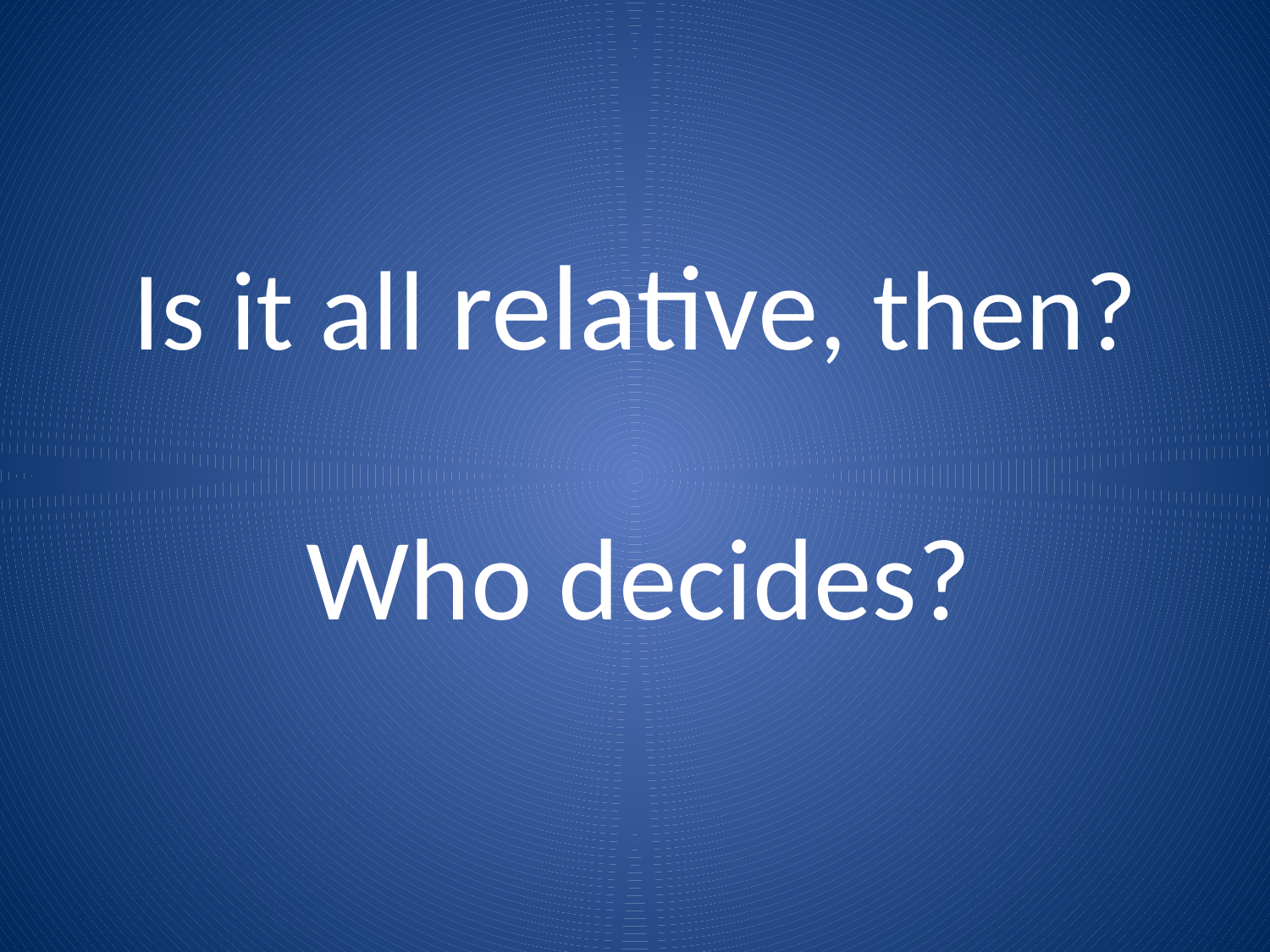

#
Is it all relative, then?
Who decides?